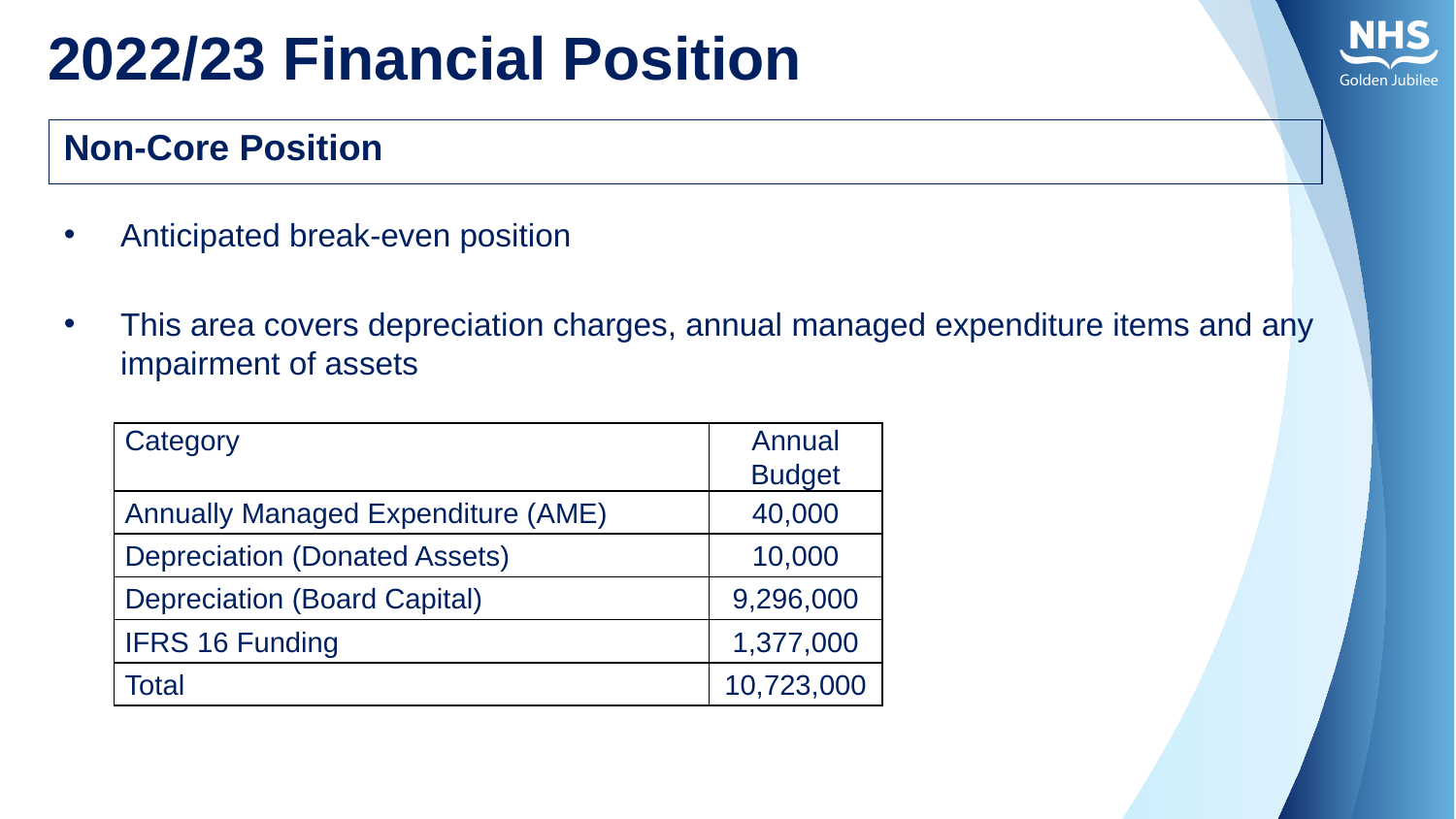

# 2022/23 Financial Position
| Non-Core Position |
| --- |
Anticipated break-even position

This area covers depreciation charges, annual managed expenditure items and any impairment of assets

| Category | Annual Budget |
| --- | --- |
| Annually Managed Expenditure (AME) | 40,000 |
| Depreciation (Donated Assets) | 10,000 |
| Depreciation (Board Capital) | 9,296,000 |
| IFRS 16 Funding | 1,377,000 |
| Total | 10,723,000 |